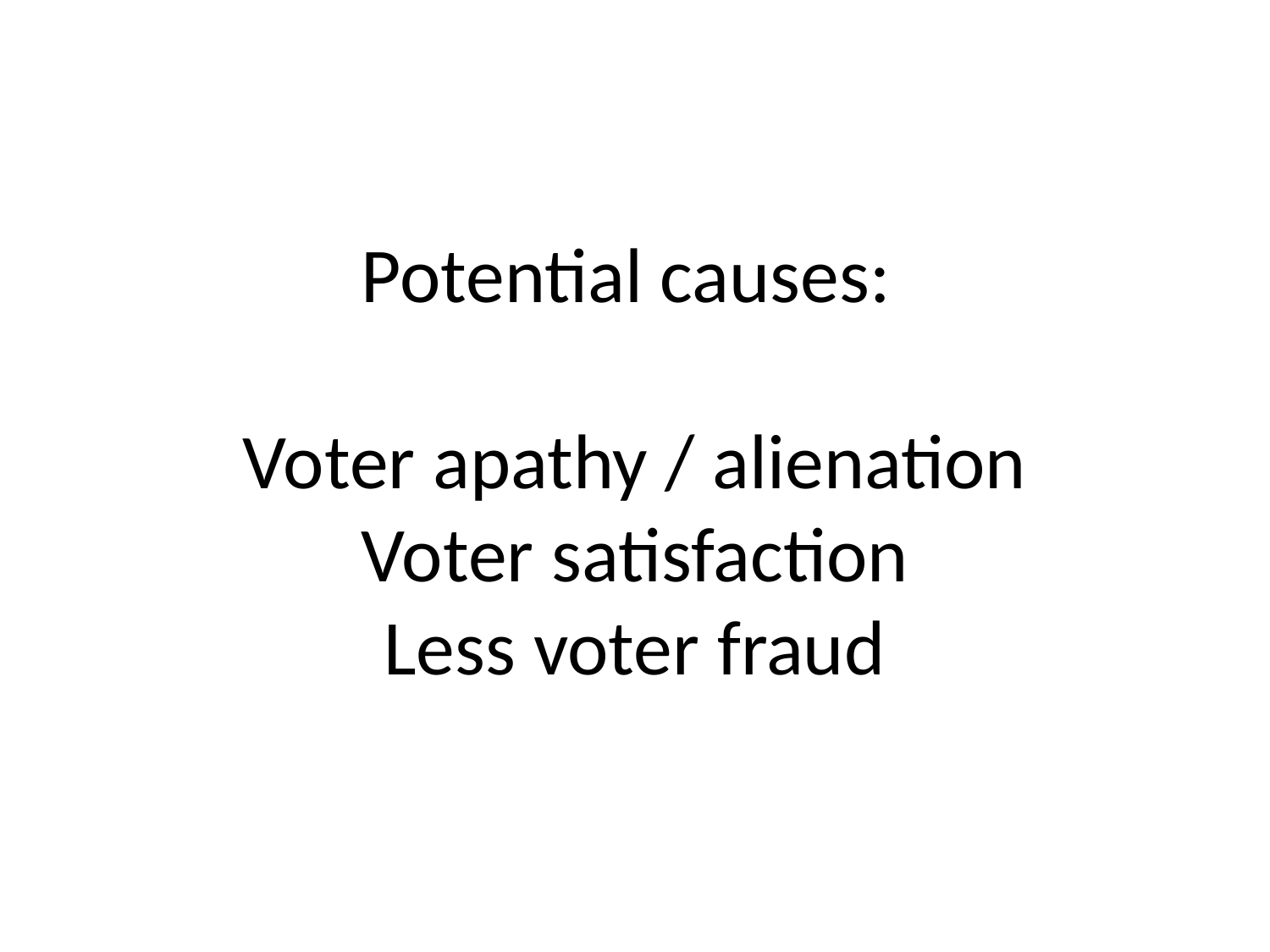

# Potential causes: Voter apathy / alienation Voter satisfaction Less voter fraud